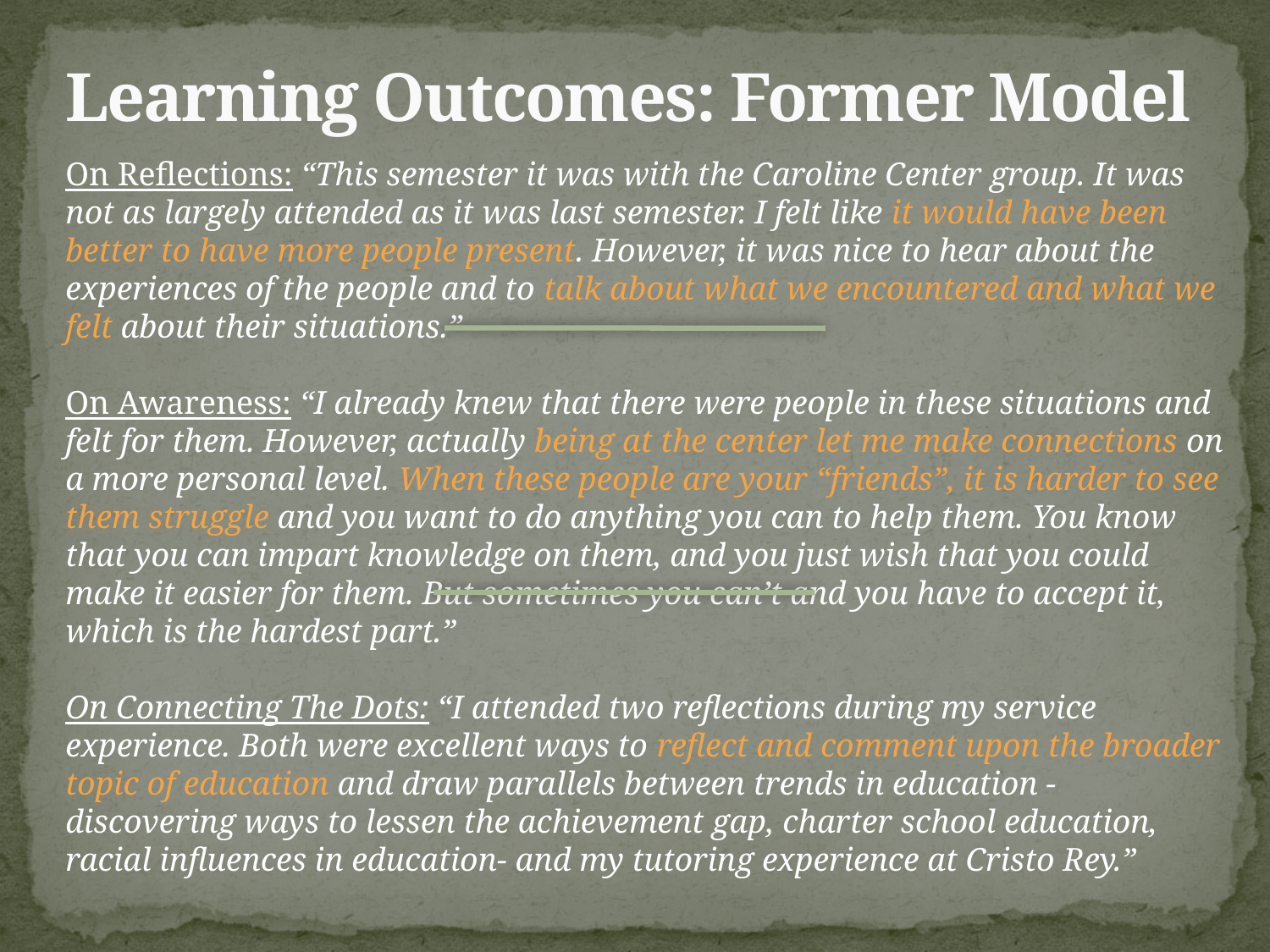

# Learning Outcomes: Former Model
On Reflections: “This semester it was with the Caroline Center group. It was not as largely attended as it was last semester. I felt like it would have been better to have more people present. However, it was nice to hear about the experiences of the people and to talk about what we encountered and what we felt about their situations.”

On Awareness: “I already knew that there were people in these situations and felt for them. However, actually being at the center let me make connections on a more personal level. When these people are your “friends”, it is harder to see them struggle and you want to do anything you can to help them. You know that you can impart knowledge on them, and you just wish that you could make it easier for them. But sometimes you can’t and you have to accept it, which is the hardest part.”

On Connecting The Dots: “I attended two reflections during my service experience. Both were excellent ways to reflect and comment upon the broader topic of education and draw parallels between trends in education - discovering ways to lessen the achievement gap, charter school education, racial influences in education- and my tutoring experience at Cristo Rey.”